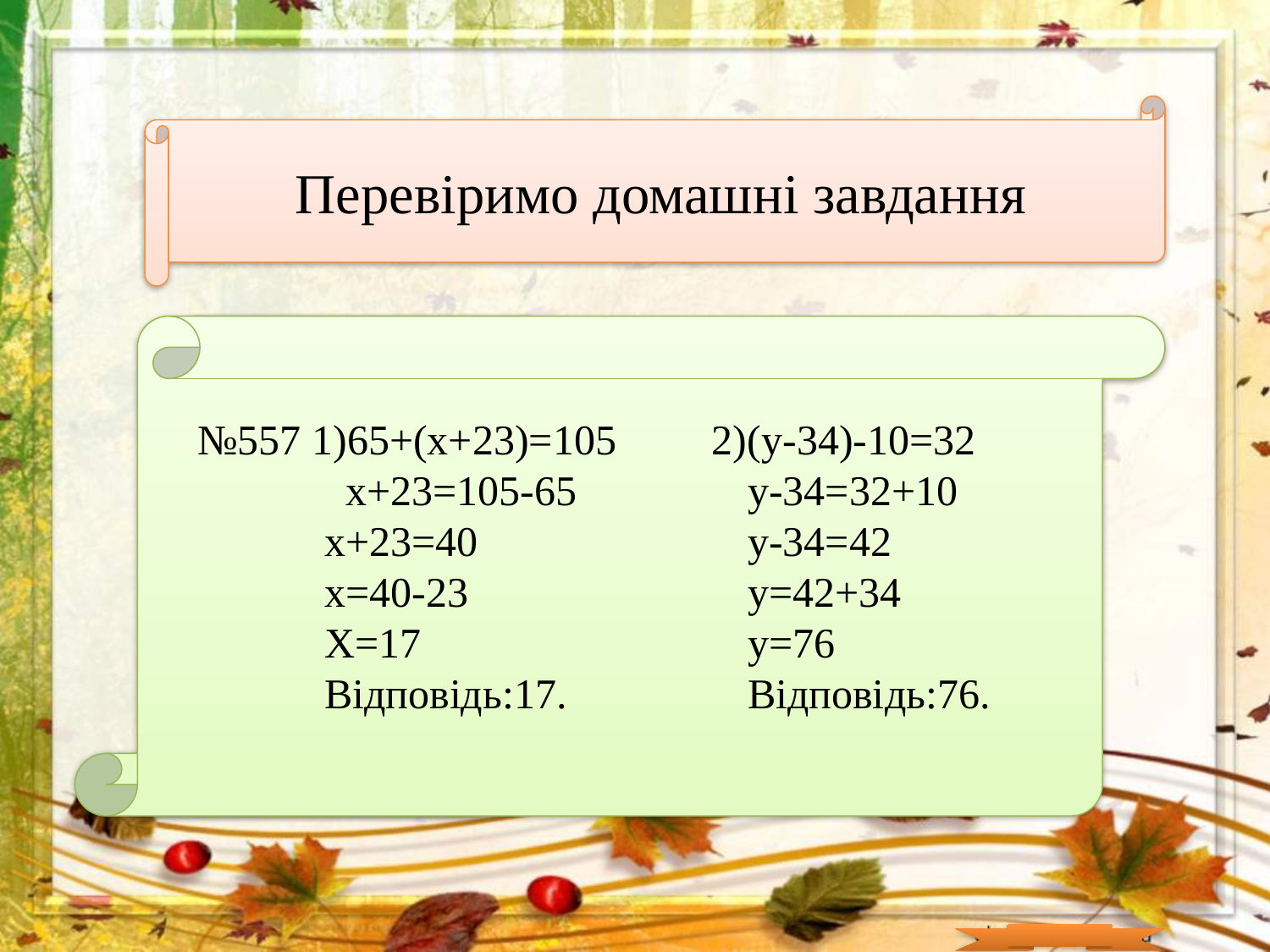

Перевіримо домашні завдання

№557 1)65+(х+23)=105         2)(у-34)-10=32
              х+23=105-65       	    у-34=32+10
        	х+23=40	                у-34=42
	х=40-23	                у=42+34
	Х=17	                            у=76
	Відповідь:17.   	    Відповідь:76.